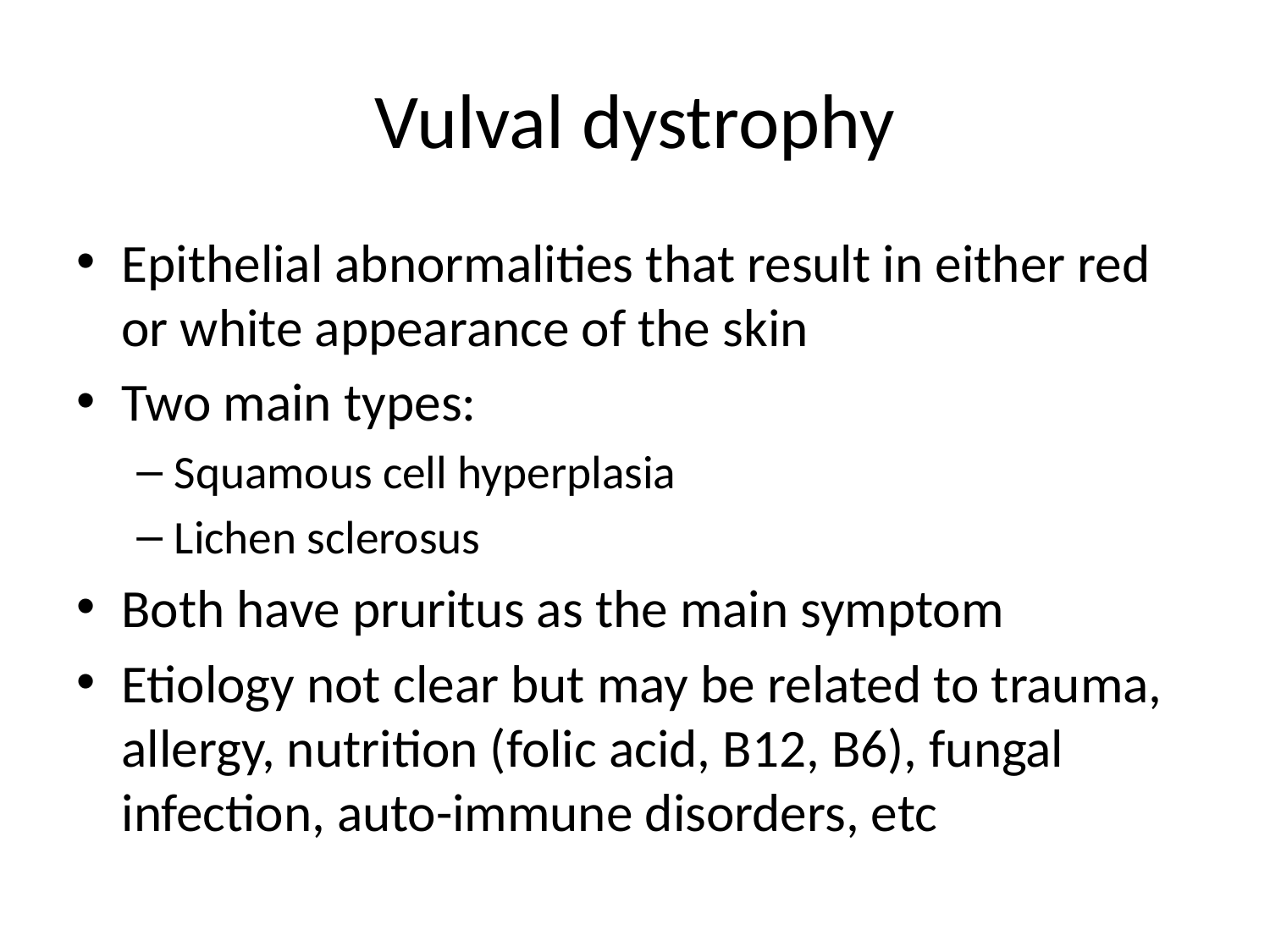

# Vulval dystrophy
Epithelial abnormalities that result in either red or white appearance of the skin
Two main types:
Squamous cell hyperplasia
Lichen sclerosus
Both have pruritus as the main symptom
Etiology not clear but may be related to trauma, allergy, nutrition (folic acid, B12, B6), fungal infection, auto-immune disorders, etc